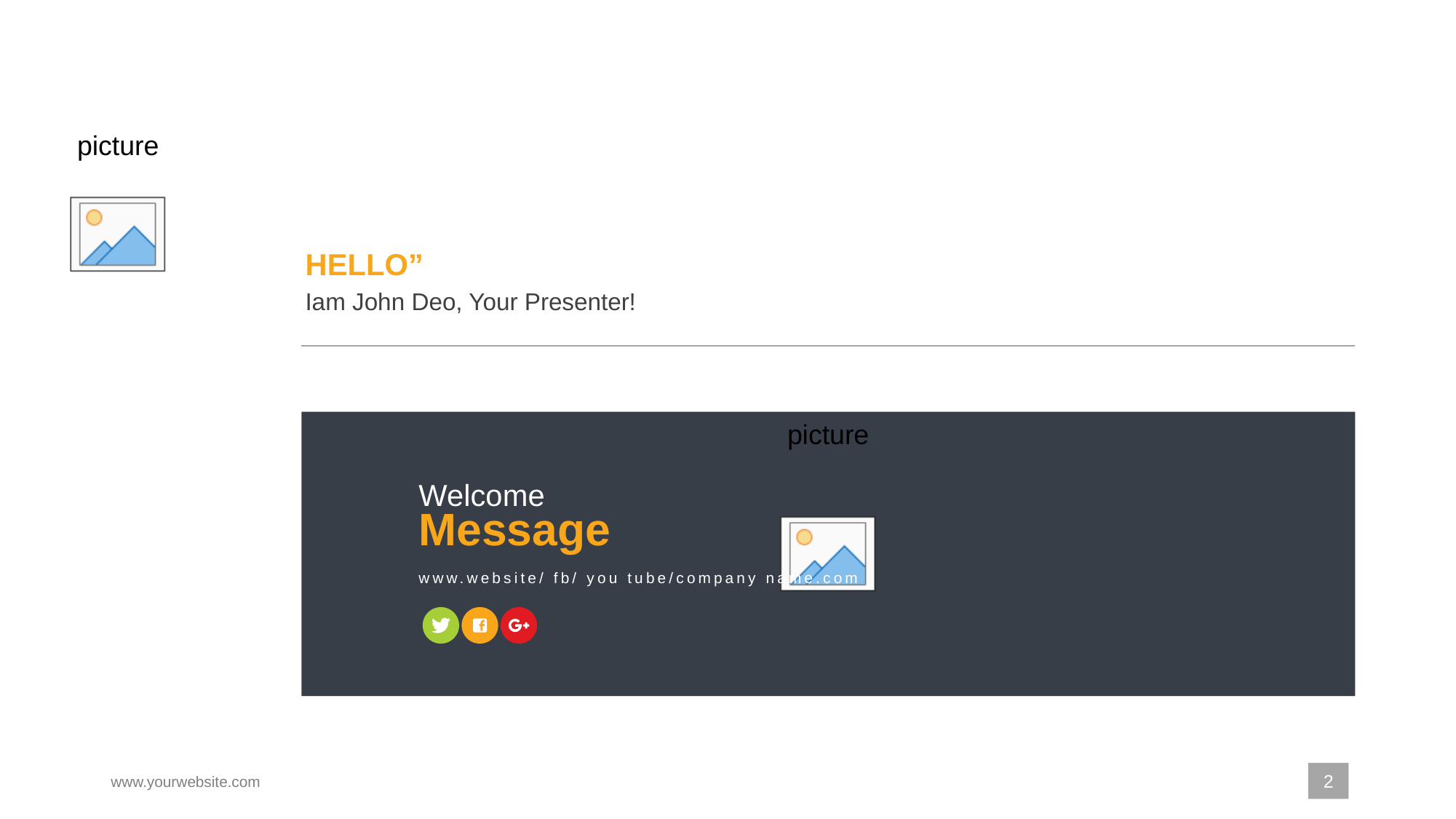

HELLO”
Iam John Deo, Your Presenter!

Welcome Message
www.website/ fb/ you tube/company name.com

2
www.yourwebsite.com